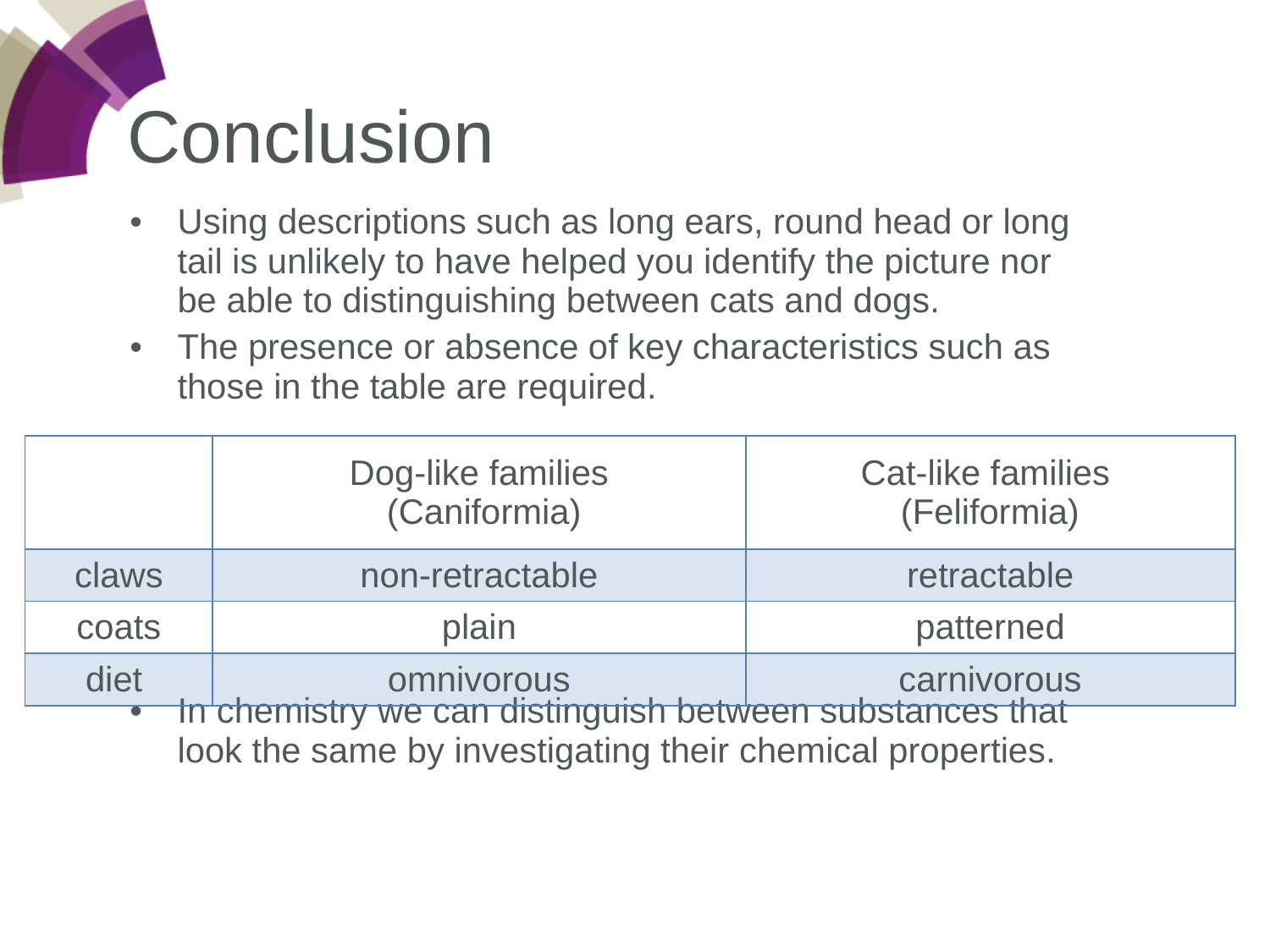

Conclusion
Using descriptions such as long ears, round head or long tail is unlikely to have helped you identify the picture nor be able to distinguishing between cats and dogs.
The presence or absence of key characteristics such as those in the table are required.

In chemistry we can distinguish between substances that look the same by investigating their chemical properties.
|  | Dog-like families (Caniformia) | Cat-like families (Feliformia) |
| --- | --- | --- |
| claws | non-retractable | retractable |
| coats | plain | patterned |
| diet | omnivorous | carnivorous |